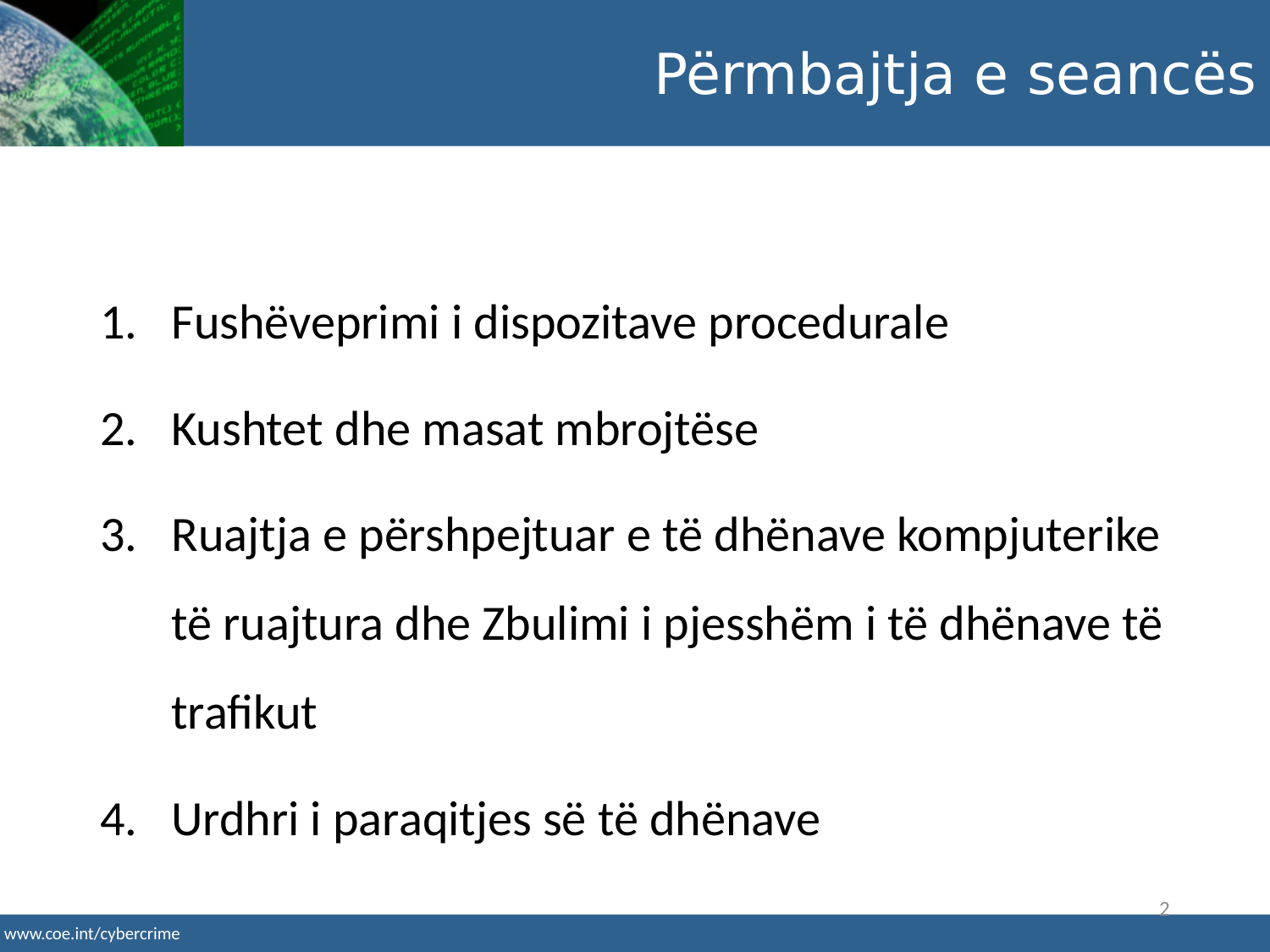

Përmbajtja e seancës

Fushëveprimi i dispozitave procedurale
Kushtet dhe masat mbrojtëse
Ruajtja e përshpejtuar e të dhënave kompjuterike të ruajtura dhe Zbulimi i pjesshëm i të dhënave të trafikut
Urdhri i paraqitjes së të dhënave

2